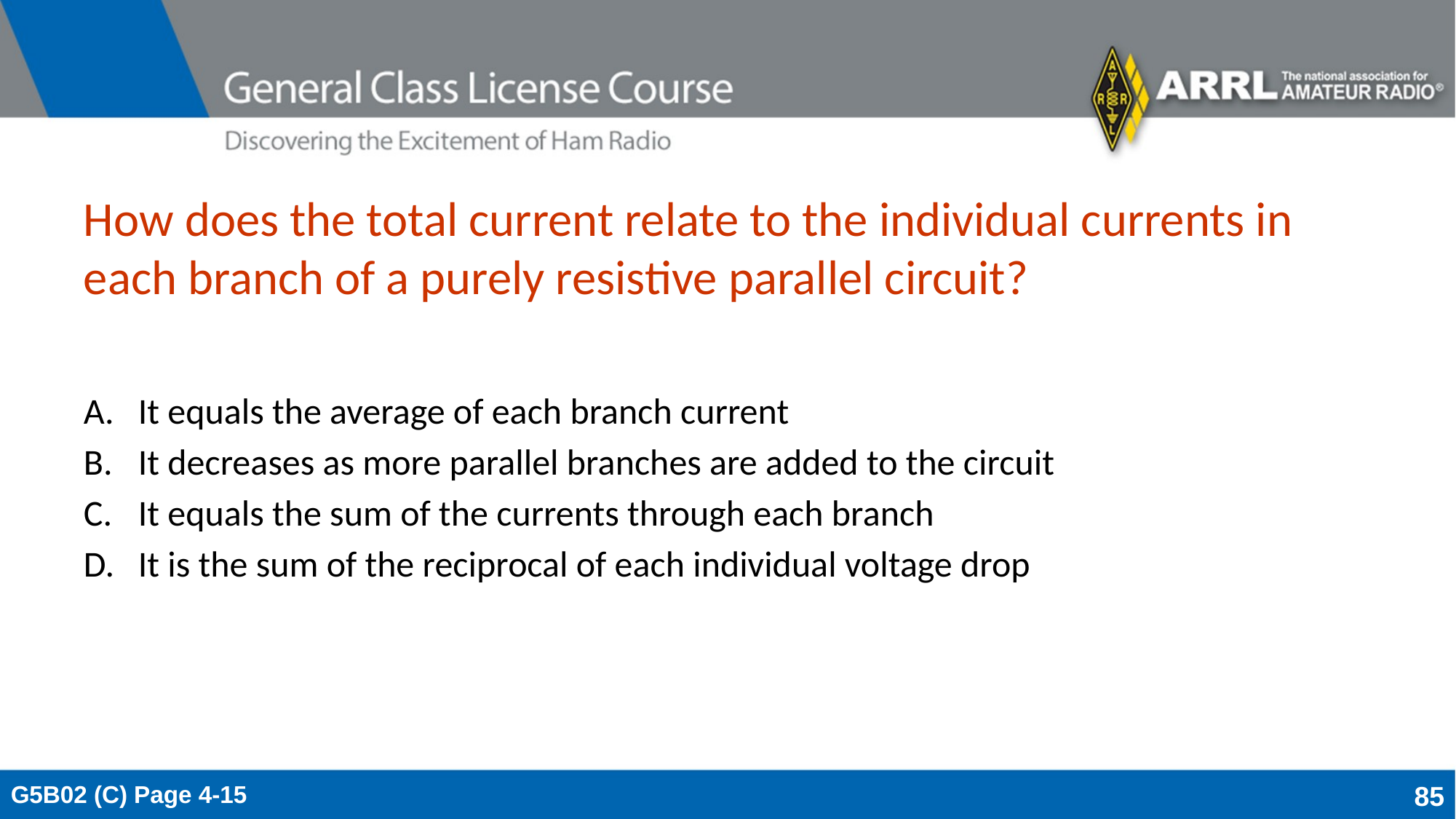

# How does the total current relate to the individual currents in each branch of a purely resistive parallel circuit?
It equals the average of each branch current
It decreases as more parallel branches are added to the circuit
It equals the sum of the currents through each branch
It is the sum of the reciprocal of each individual voltage drop
G5B02 (C) Page 4-15
85